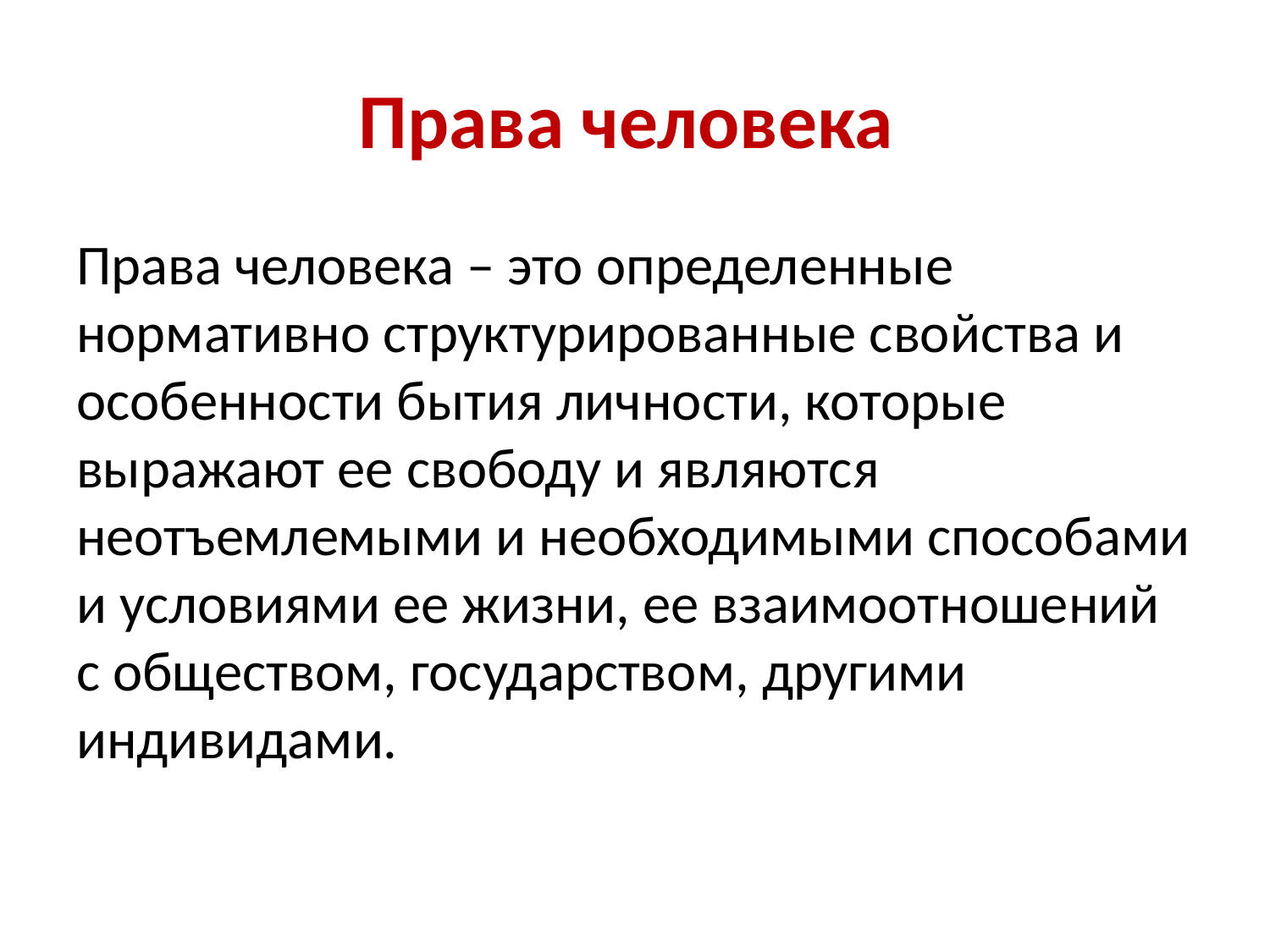

# Права человека
Права человека – это определенные нормативно структурированные свойства и особенности бытия личности, которые выражают ее свободу и являются неотъемлемыми и необходимыми способами и условиями ее жизни, ее взаимоотношений с обществом, государством, другими индивидами.